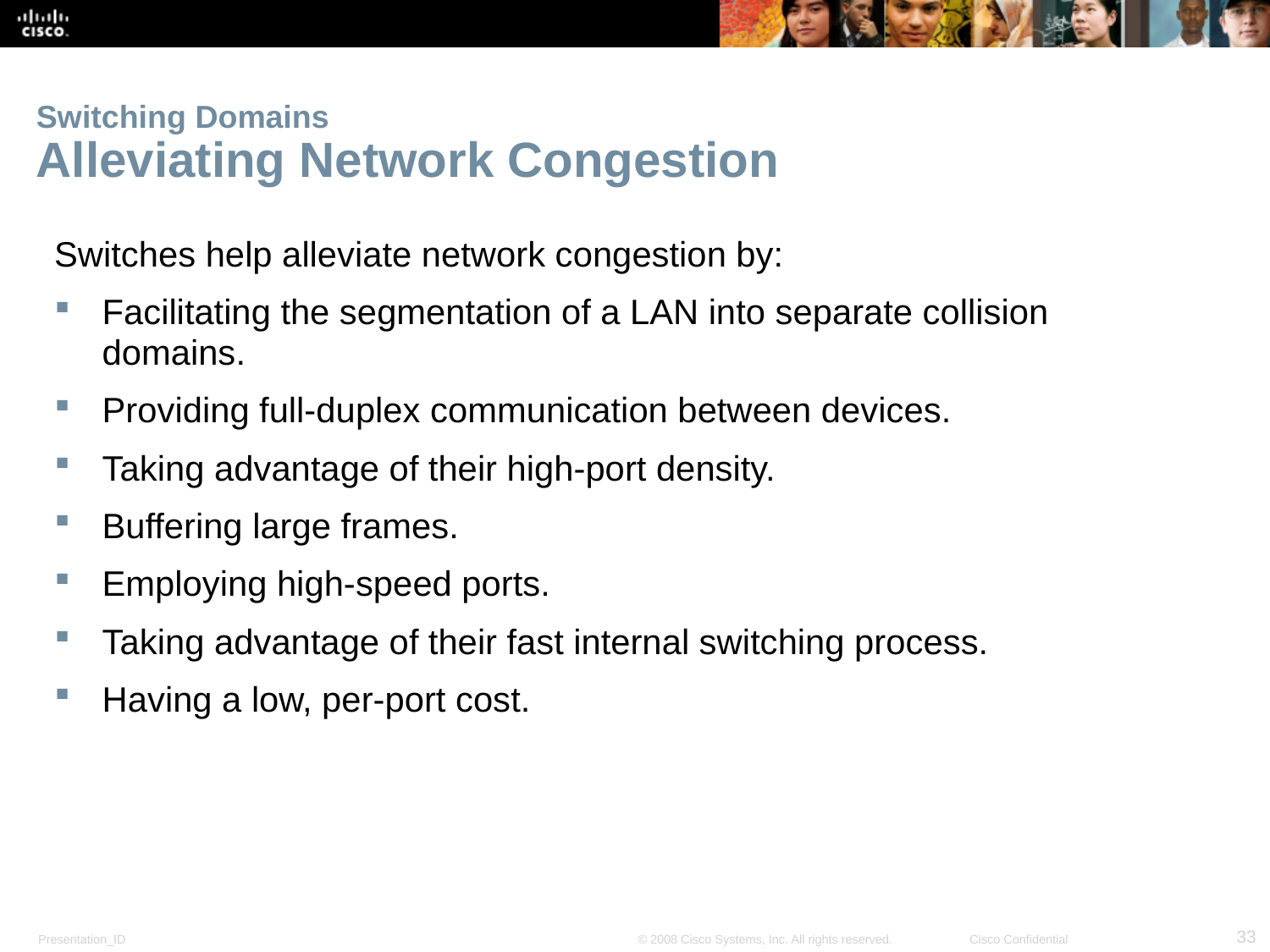

# Switching Domains Alleviating Network Congestion
Switches help alleviate network congestion by:
Facilitating the segmentation of a LAN into separate collision domains.
Providing full-duplex communication between devices.
Taking advantage of their high-port density.
Buffering large frames.
Employing high-speed ports.
Taking advantage of their fast internal switching process.
Having a low, per-port cost.